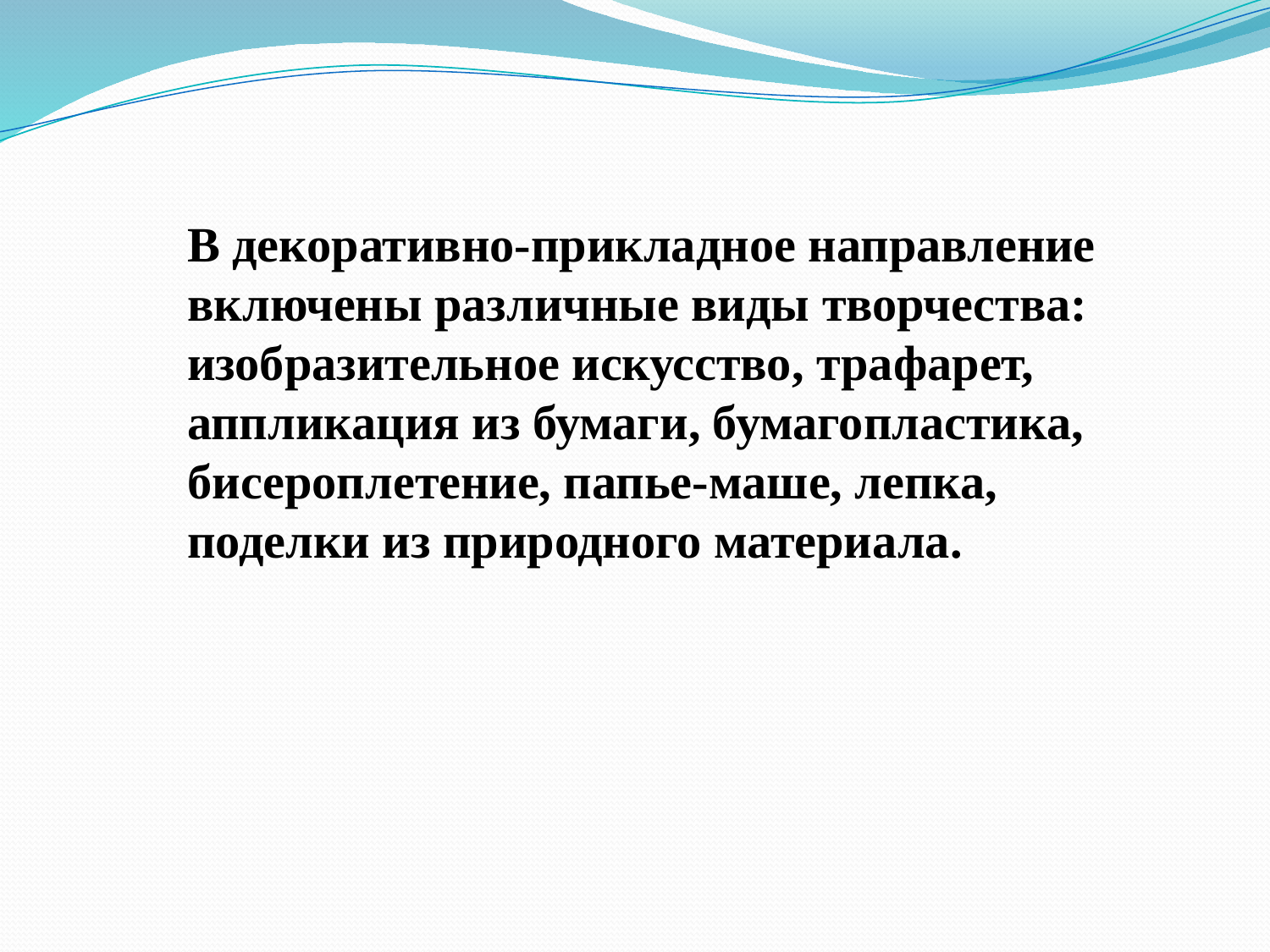

В декоративно-прикладное направление включены различные виды творчества: изобразительное искусство, трафарет, аппликация из бумаги, бумагопластика, бисероплетение, папье-маше, лепка, поделки из природного материала.